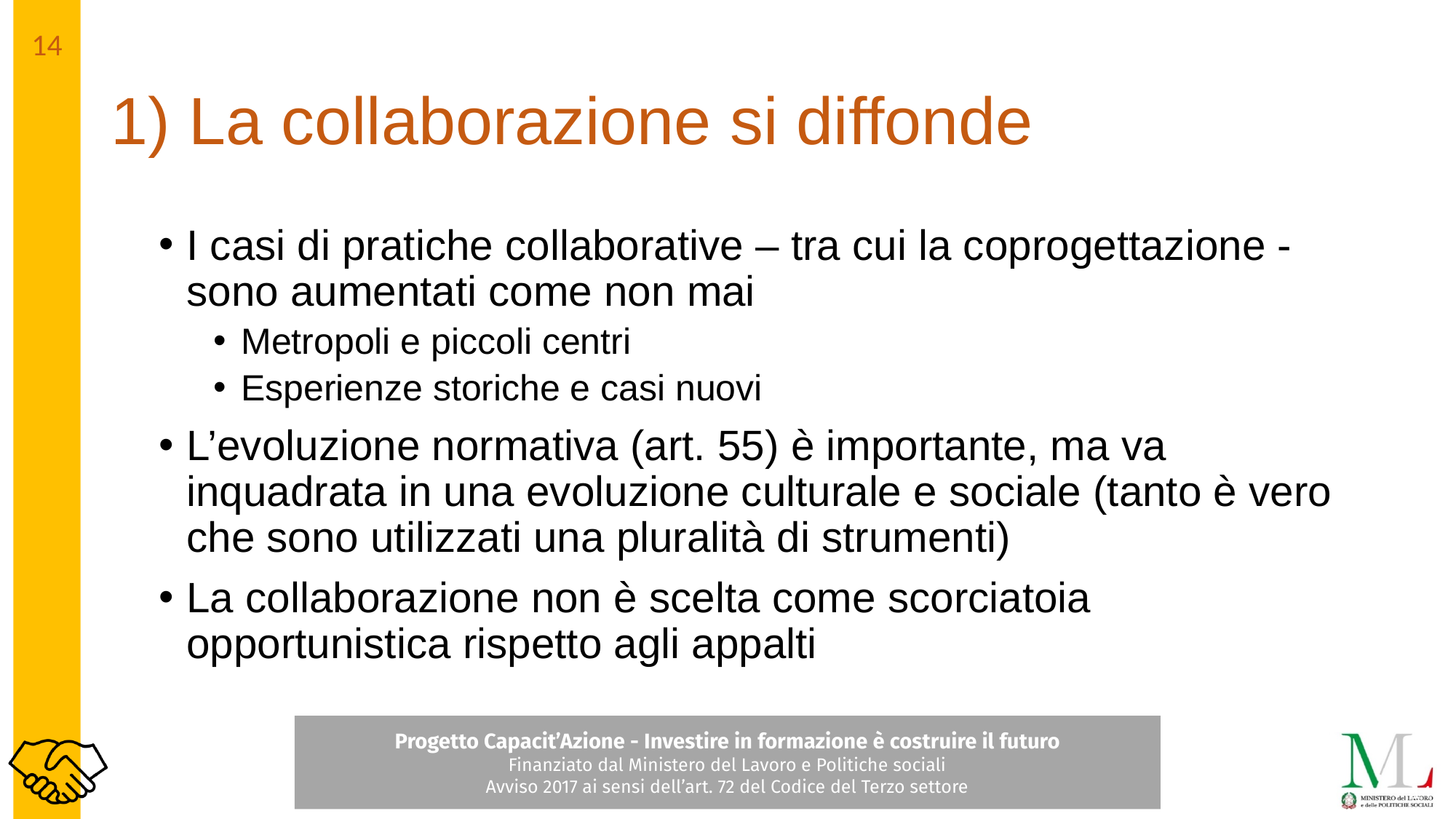

# 1) La collaborazione si diffonde
I casi di pratiche collaborative – tra cui la coprogettazione - sono aumentati come non mai
Metropoli e piccoli centri
Esperienze storiche e casi nuovi
L’evoluzione normativa (art. 55) è importante, ma va inquadrata in una evoluzione culturale e sociale (tanto è vero che sono utilizzati una pluralità di strumenti)
La collaborazione non è scelta come scorciatoia opportunistica rispetto agli appalti
14